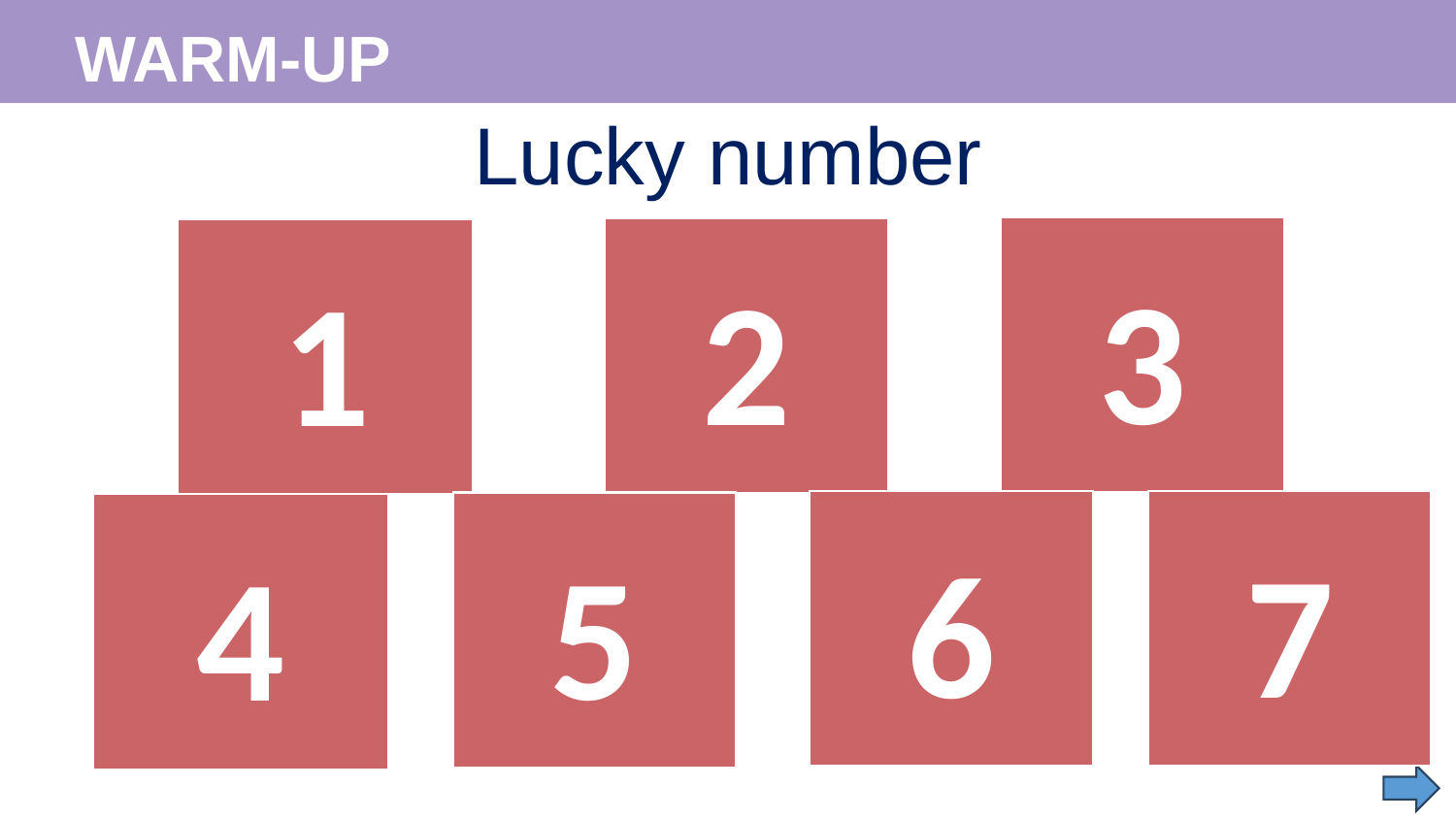

WARM-UP
WARM-UP
Lucky number
3
2
1
6
7
5
4